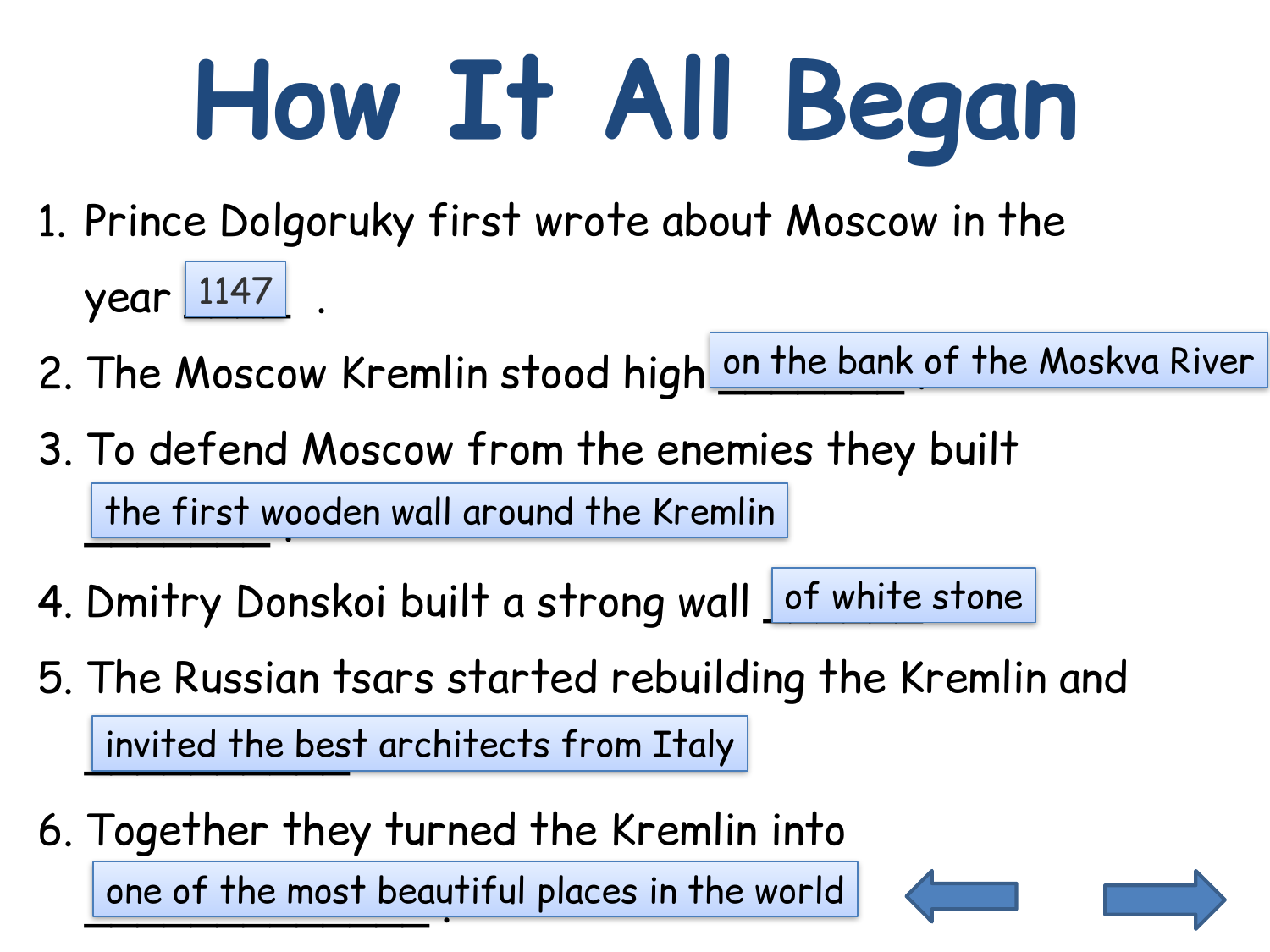

# How It All Began
Prince Dolgoruky first wrote about Moscow in the year ____  .
The Moscow Kremlin stood high _______ .
To defend Moscow from the enemies they built _______ .
Dmitry Donskoi built a strong wall ______ .
The Russian tsars started rebuilding the Kremlin and __________ .
Together they turned the Kremlin into _____________ .
1147
on the bank of the Moskva River
the first wooden wall around the Kremlin
of white stone
invited the best architects from Italy
one of the most beautiful places in the world